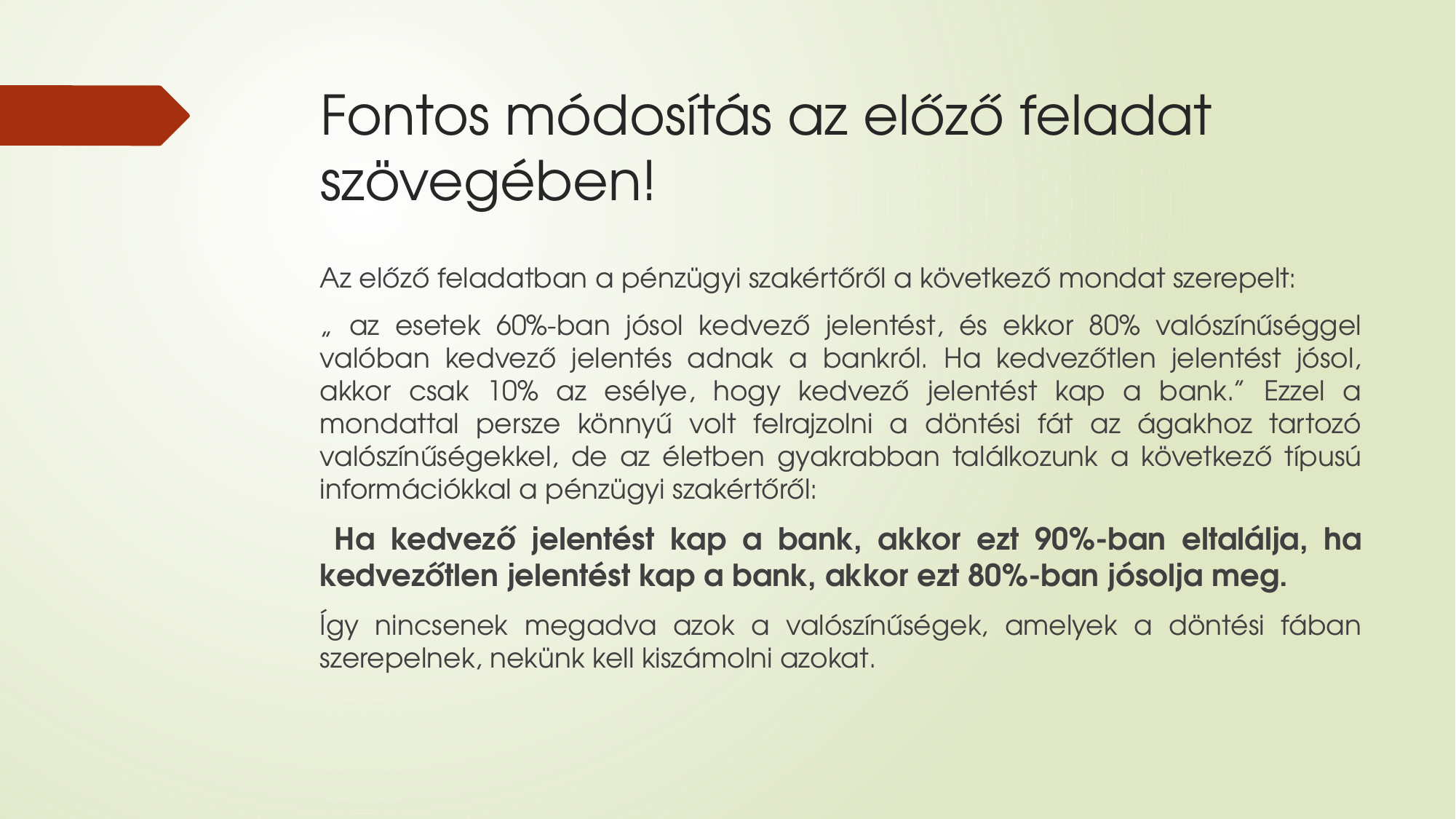

# Fontos módosítás az előző feladat szövegében!
Az előző feladatban a pénzügyi szakértőről a következő mondat szerepelt:
„ az esetek 60%-ban jósol kedvező jelentést, és ekkor 80% valószínűséggel valóban kedvező jelentés adnak a bankról. Ha kedvezőtlen jelentést jósol, akkor csak 10% az esélye, hogy kedvező jelentést kap a bank.” Ezzel a mondattal persze könnyű volt felrajzolni a döntési fát az ágakhoz tartozó valószínűségekkel, de az életben gyakrabban találkozunk a következő típusú információkkal a pénzügyi szakértőről:
 Ha kedvező jelentést kap a bank, akkor ezt 90%-ban eltalálja, ha kedvezőtlen jelentést kap a bank, akkor ezt 80%-ban jósolja meg.
Így nincsenek megadva azok a valószínűségek, amelyek a döntési fában szerepelnek, nekünk kell kiszámolni azokat.